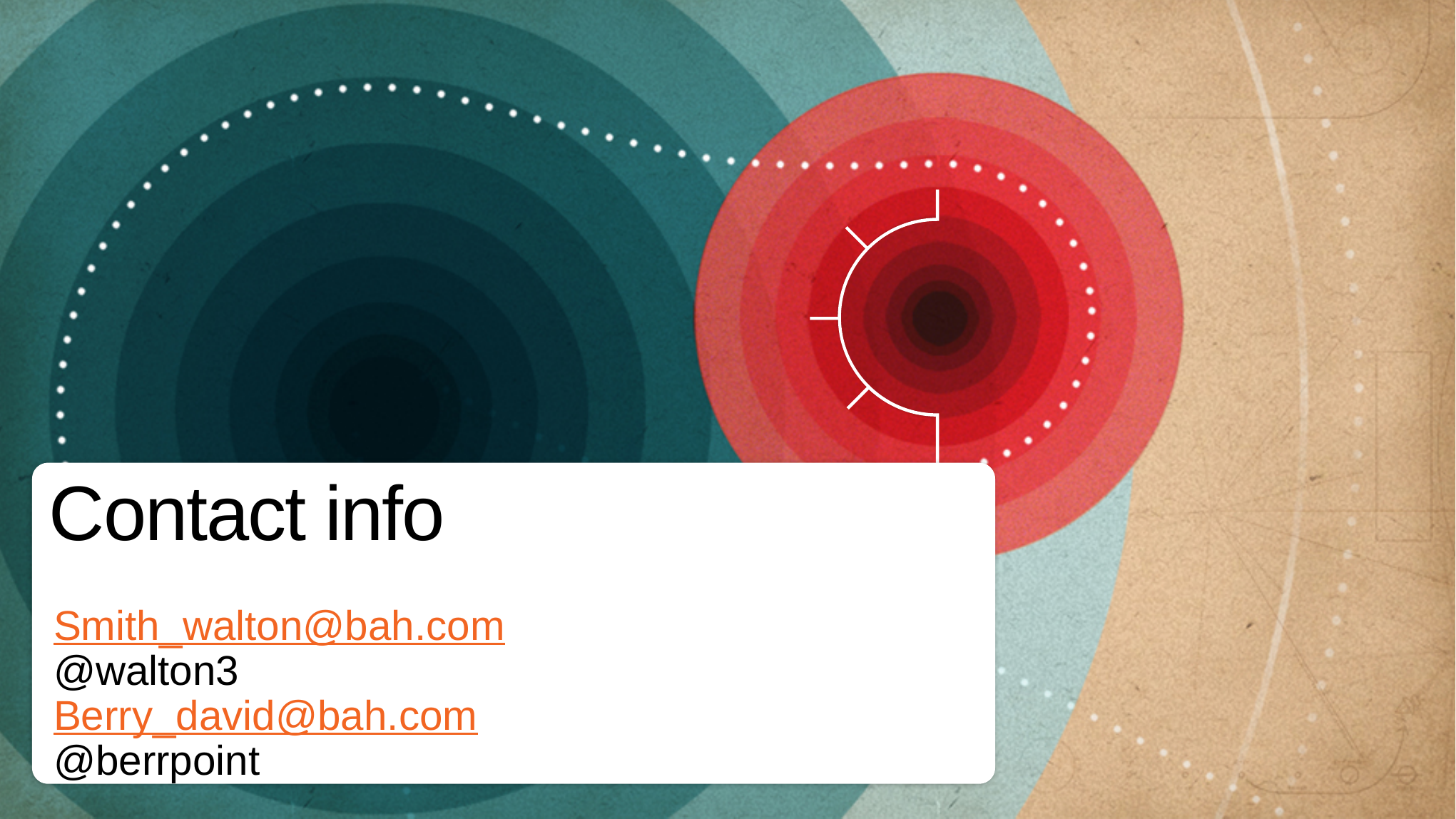

# Contact info
Smith_walton@bah.com
@walton3
Berry_david@bah.com
@berrpoint